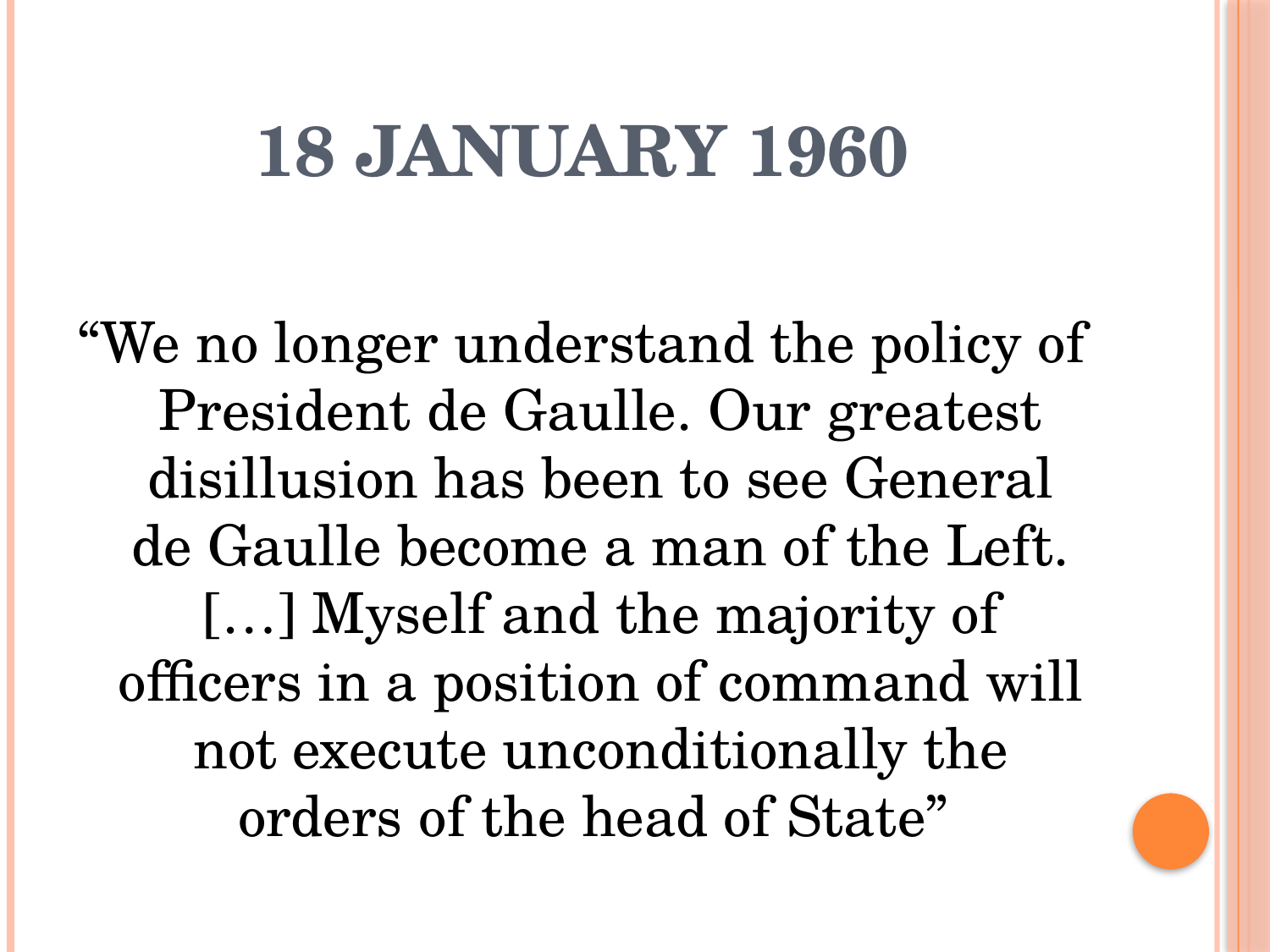

# 18 JANUARY 1960

“We no longer understand the policy of President de Gaulle. Our greatest disillusion has been to see General de Gaulle become a man of the Left. […] Myself and the majority of officers in a position of command will not execute unconditionally the orders of the head of State”